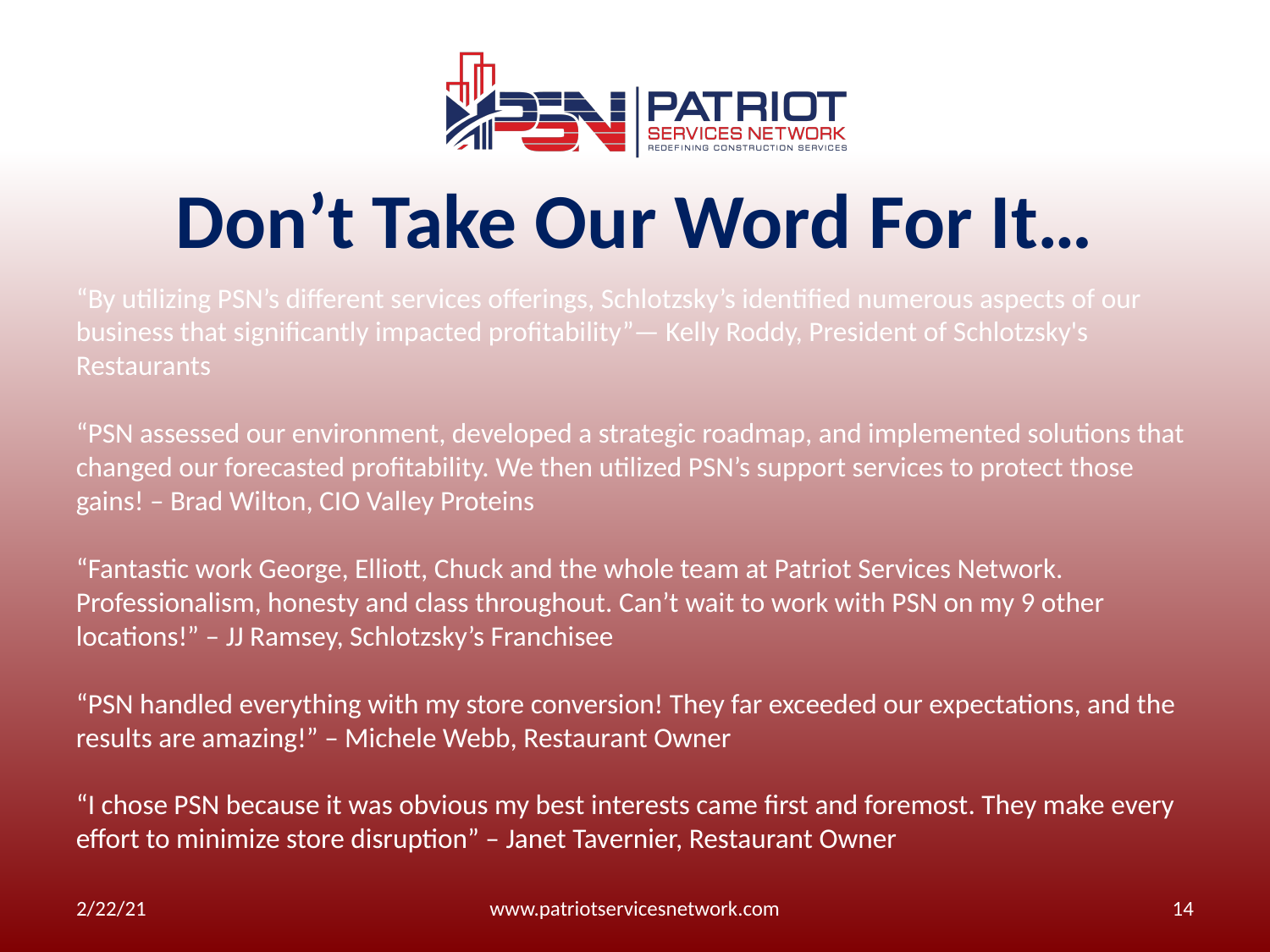

# Don’t Take Our Word For It…
“By utilizing PSN’s different services offerings, Schlotzsky’s identified numerous aspects of our business that significantly impacted profitability”— Kelly Roddy, President of Schlotzsky's Restaurants

“PSN assessed our environment, developed a strategic roadmap, and implemented solutions that changed our forecasted profitability. We then utilized PSN’s support services to protect those gains! – Brad Wilton, CIO Valley Proteins

“Fantastic work George, Elliott, Chuck and the whole team at Patriot Services Network. Professionalism, honesty and class throughout. Can’t wait to work with PSN on my 9 other locations!” – JJ Ramsey, Schlotzsky’s Franchisee

“PSN handled everything with my store conversion! They far exceeded our expectations, and the results are amazing!” – Michele Webb, Restaurant Owner

“I chose PSN because it was obvious my best interests came first and foremost. They make every effort to minimize store disruption” – Janet Tavernier, Restaurant Owner

2/22/21
www.patriotservicesnetwork.com
14